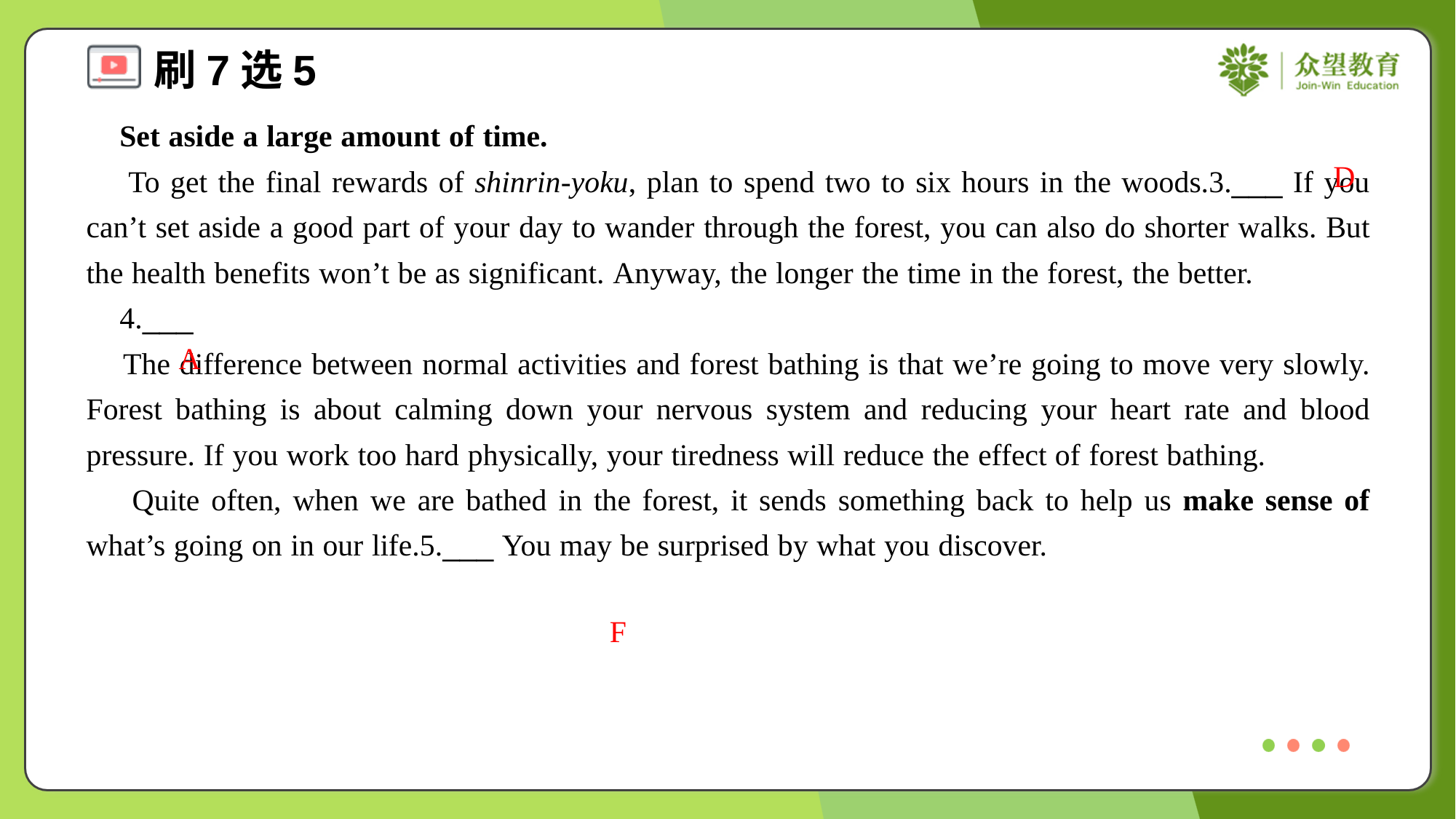

Set aside a large amount of time.
    To get the final rewards of shinrin-yoku, plan to spend two to six hours in the woods.3.___ If you can’t set aside a good part of your day to wander through the forest, you can also do shorter walks. But the health benefits won’t be as significant. Anyway, the longer the time in the forest, the better.
    4.___
    The difference between normal activities and forest bathing is that we’re going to move very slowly. Forest bathing is about calming down your nervous system and reducing your heart rate and blood pressure. If you work too hard physically, your tiredness will reduce the effect of forest bathing.
    Quite often, when we are bathed in the forest, it sends something back to help us make sense of what’s going on in our life.5.___ You may be surprised by what you discover.
D
A
F